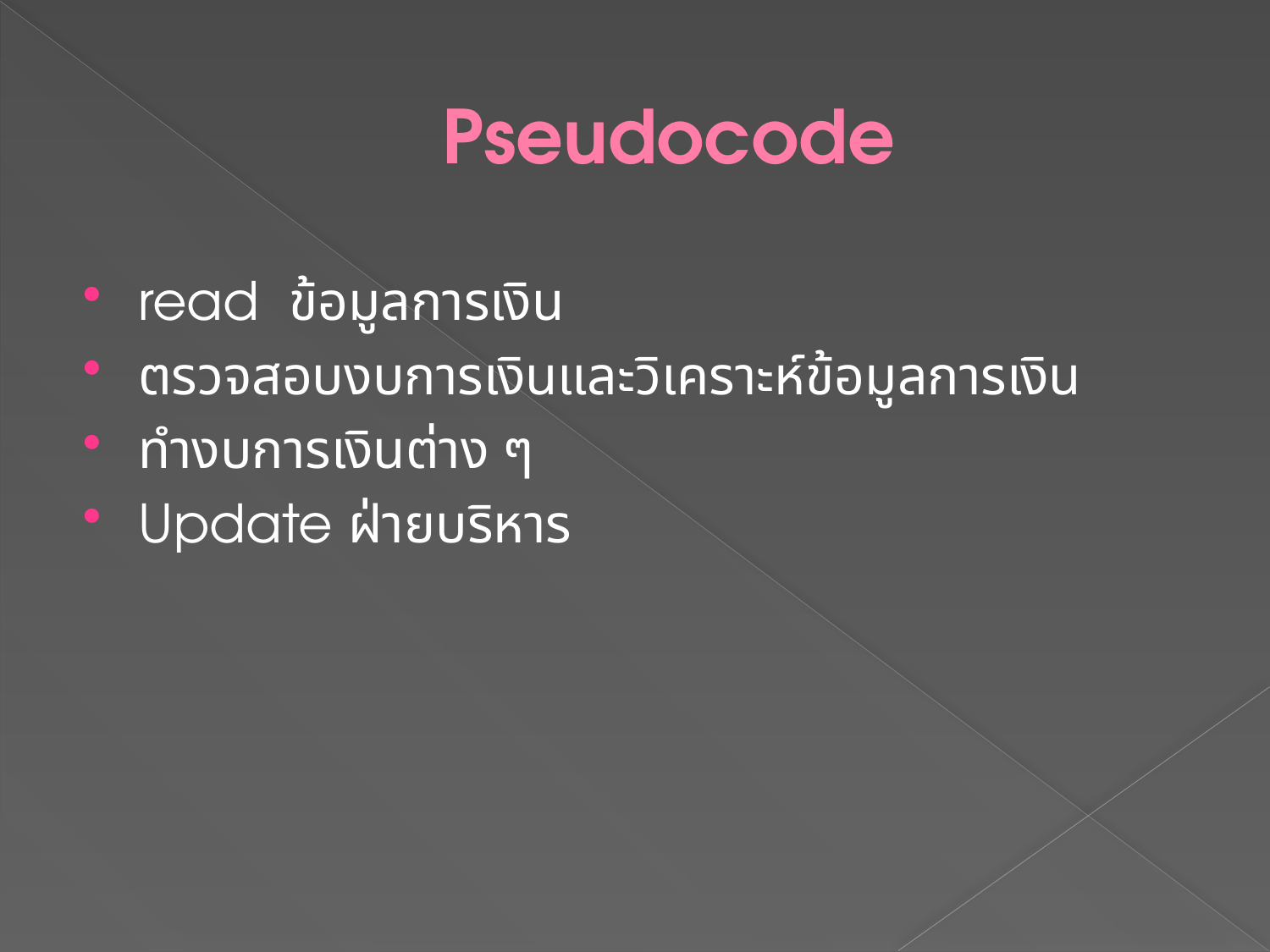

# Pseudocode
read  ข้อมูลการเงิน
ตรวจสอบงบการเงินและวิเคราะห์ข้อมูลการเงิน
ทำงบการเงินต่าง ๆ
Update ฝ่ายบริหาร